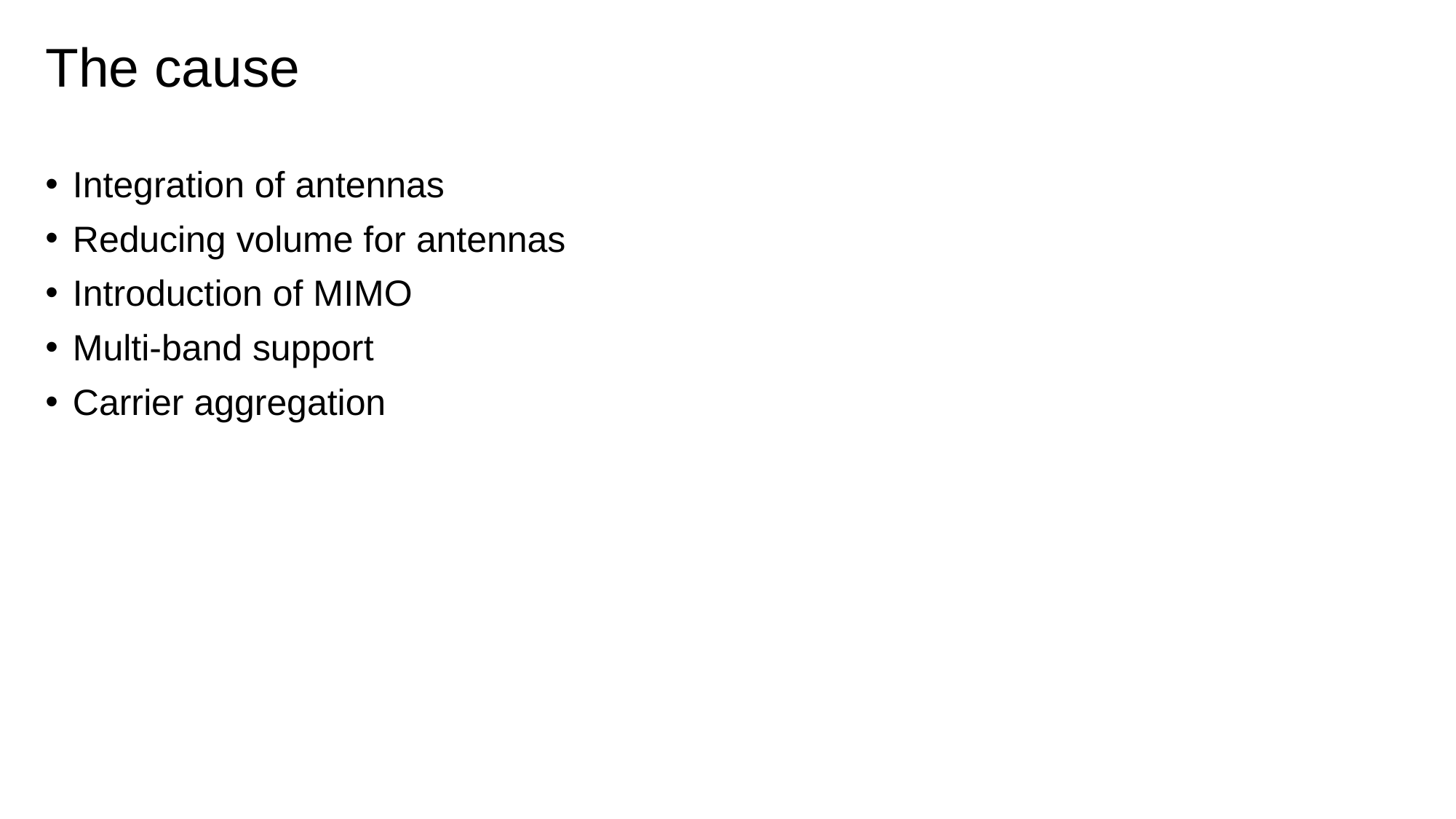

# The cause
Integration of antennas
Reducing volume for antennas
Introduction of MIMO
Multi-band support
Carrier aggregation